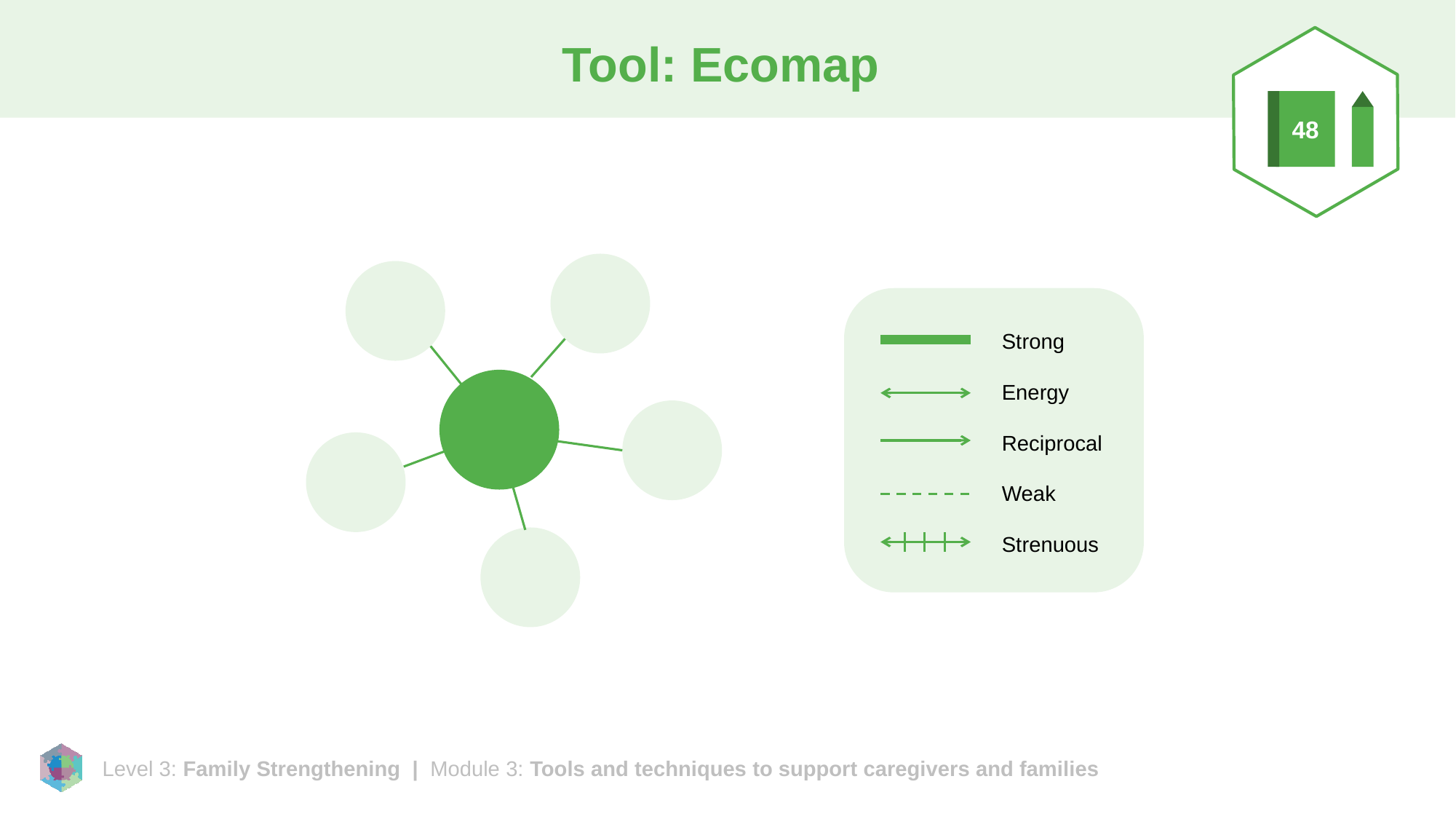

# Tool: Ecomap

48

Strong

Energy

Reciprocal

Weak

Strenuous